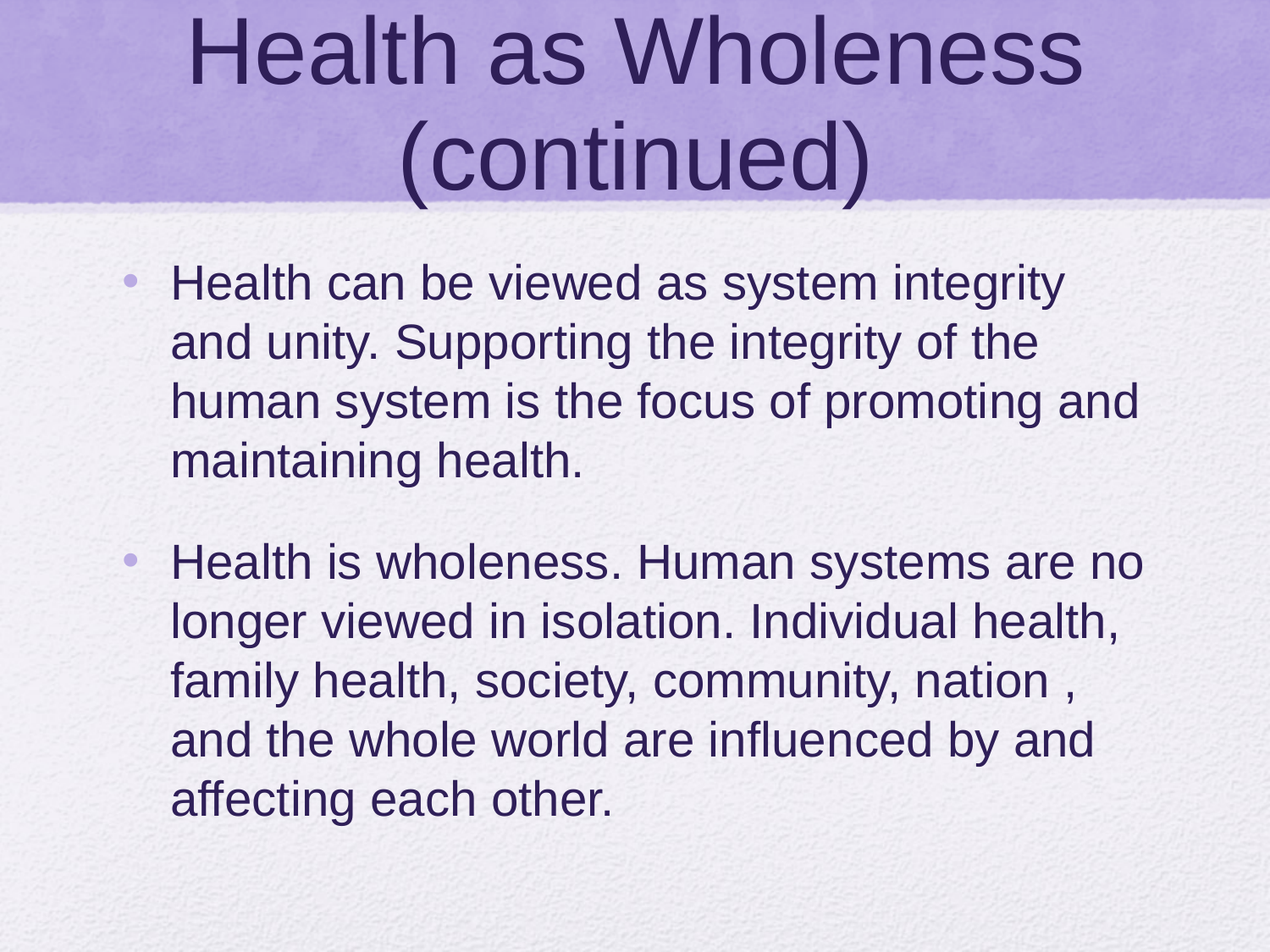

# Health as Wholeness (continued)
Health can be viewed as system integrity and unity. Supporting the integrity of the human system is the focus of promoting and maintaining health.
Health is wholeness. Human systems are no longer viewed in isolation. Individual health, family health, society, community, nation , and the whole world are influenced by and affecting each other.